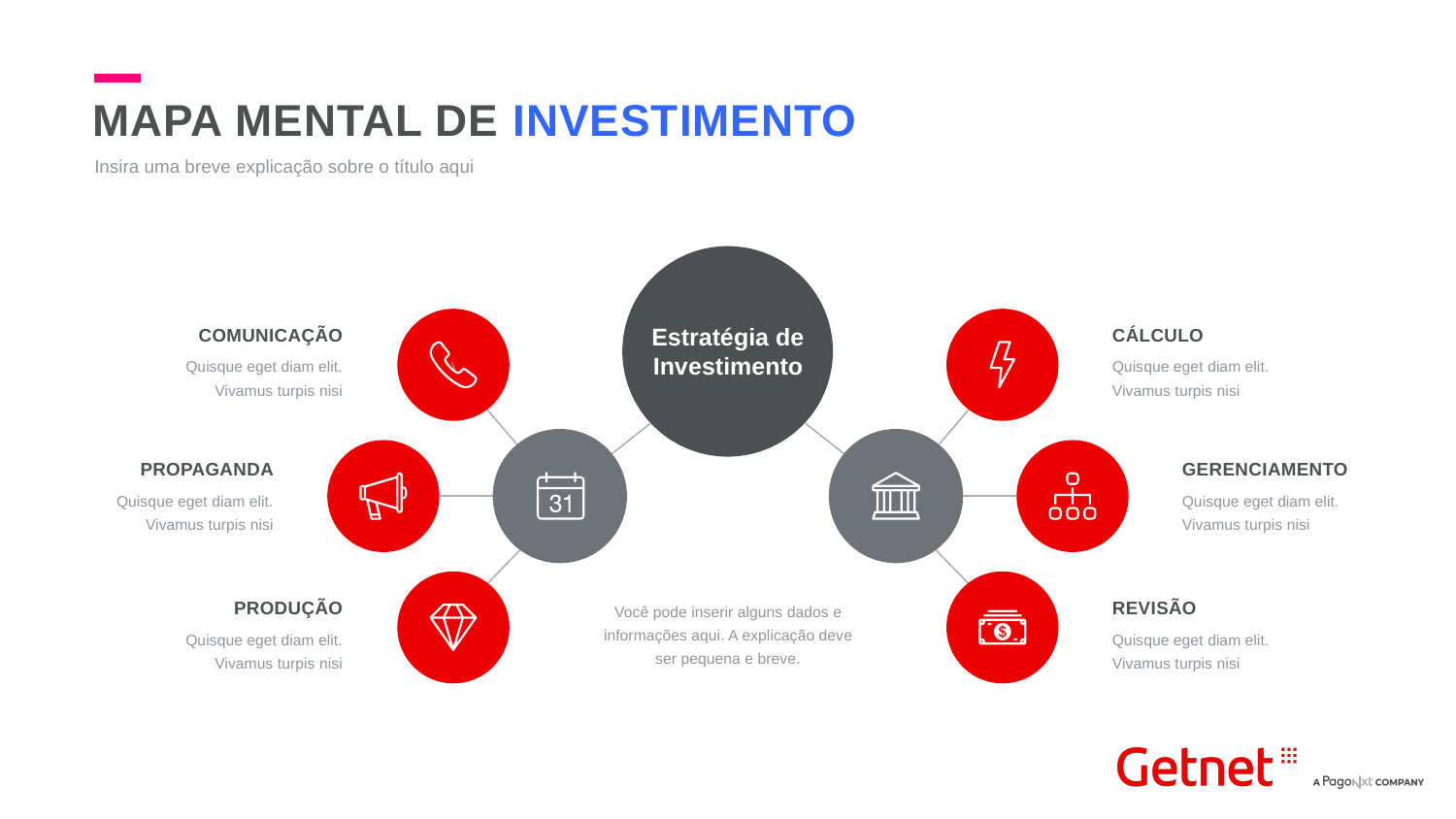

Mapa mental de investimento
Insira uma breve explicação sobre o título aqui

\

Estratégia de
Investimento
COMUNICAÇÃO
Quisque eget diam elit. Vivamus turpis nisi
CÁLCULO
Quisque eget diam elit. Vivamus turpis nisi

propaganda
Quisque eget diam elit. Vivamus turpis nisi
GERENCIAMENTO
Quisque eget diam elit. Vivamus turpis nisi

Você pode inserir alguns dados e informações aqui. A explicação deve ser pequena e breve.
produção
Quisque eget diam elit. Vivamus turpis nisi
REVISÃO
Quisque eget diam elit. Vivamus turpis nisi